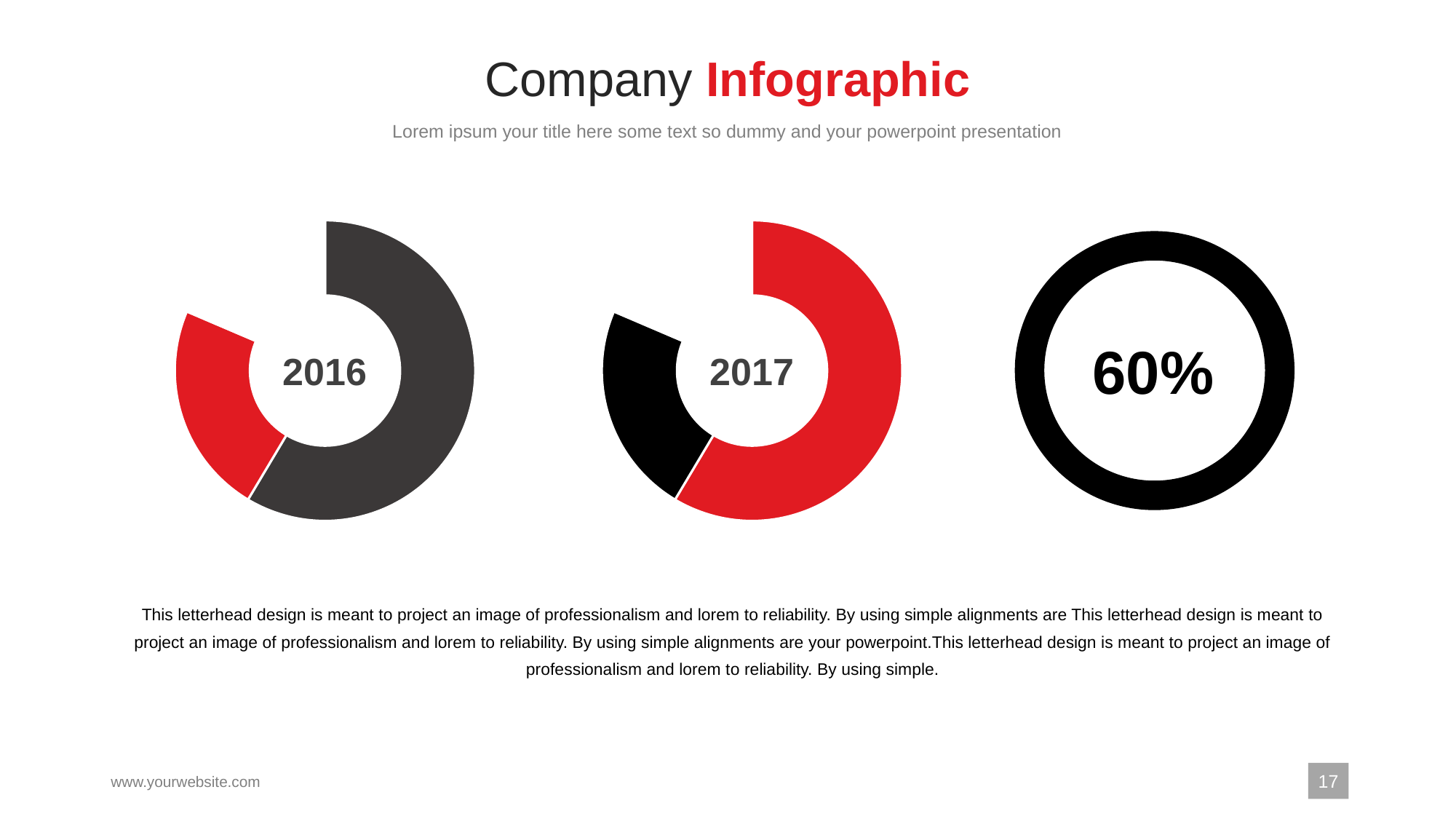

Company Infographic
Lorem ipsum your title here some text so dummy and your powerpoint presentation

### Chart

| Category | Sales |
|---|---|
| 1st Qtr | 8.2 |
| 2nd Qtr | 3.2 |
| 3rd Qtr | 1.4 |
| 4th Qtr | 1.2 |
2016

### Chart

| Category | Sales |
|---|---|
| 1st Qtr | 8.2 |
| 2nd Qtr | 3.2 |
| 3rd Qtr | 1.4 |
| 4th Qtr | 1.2 |
2017

60%
This letterhead design is meant to project an image of professionalism and lorem to reliability. By using simple alignments are This letterhead design is meant to project an image of professionalism and lorem to reliability. By using simple alignments are your powerpoint.This letterhead design is meant to project an image of professionalism and lorem to reliability. By using simple.
17
www.yourwebsite.com